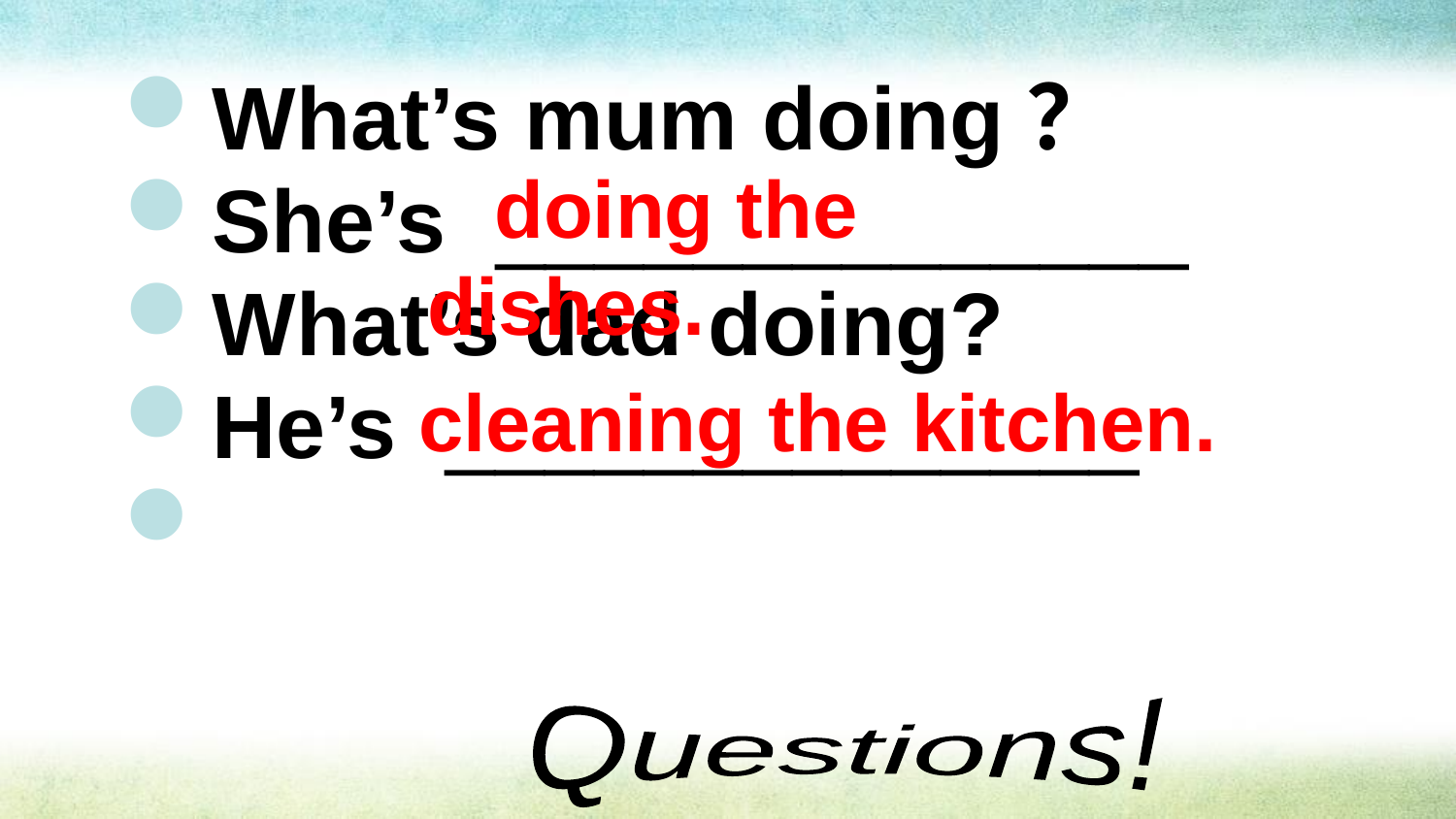

What’s mum doing？
She’s  ______________
What’s dad doing?
He’s  ______________

   doing the dishes.
   cleaning the kitchen.
Questions!